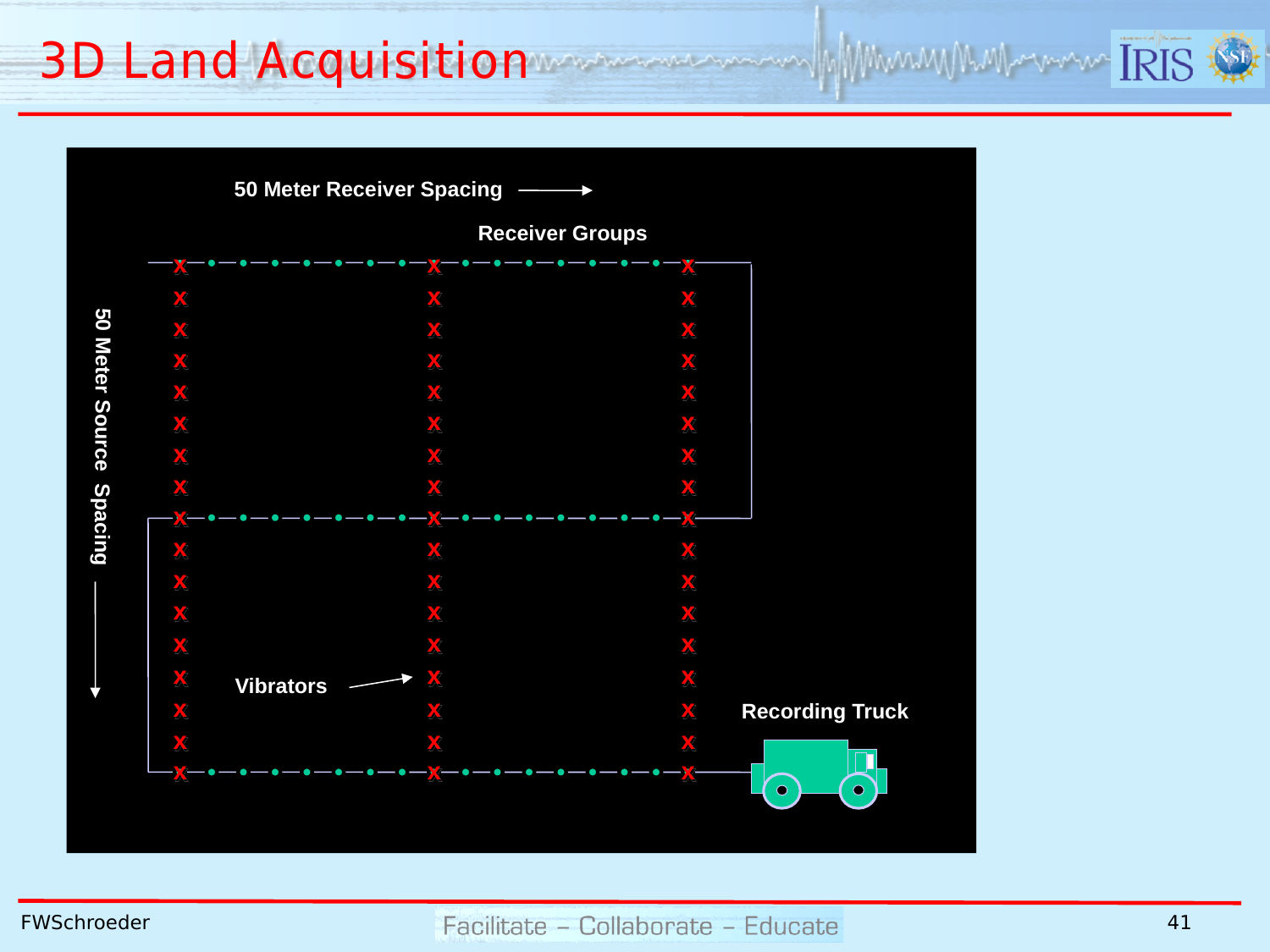

3D Land Acquisition

50 Meter Receiver Spacing

Receiver Groups
x
x
x
x
x
x
x
x
x
x
x
x
x
x
x
x
x
x
x
x
x
x
x
x
x
x
x
x
x
x
x
x
x
x
x
x
x
x
x
x
x
x
x
x
x
x
x
x
x
x
x

50 Meter Source  Spacing

Vibrators

Recording Truck